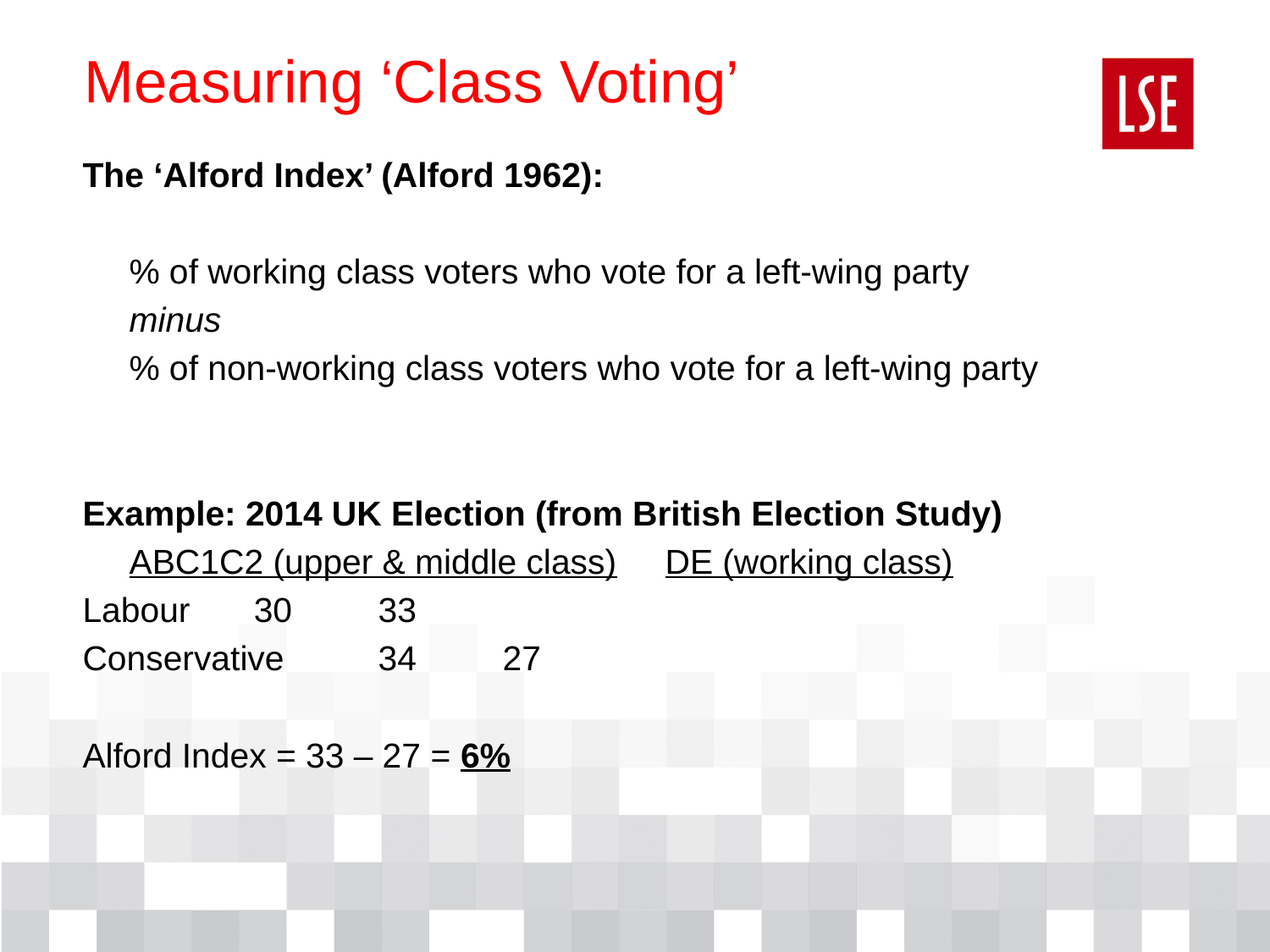

# Measuring ‘Class Voting’
The ‘Alford Index’ (Alford 1962):

	% of working class voters who vote for a left-wing party
		minus
	% of non-working class voters who vote for a left-wing party

Example: 2014 UK Election (from British Election Study)
 					ABC1C2 (upper & middle class)	    DE (working class)
Labour						30							33
Conservative				34							27

Alford Index = 33 – 27 = 6%